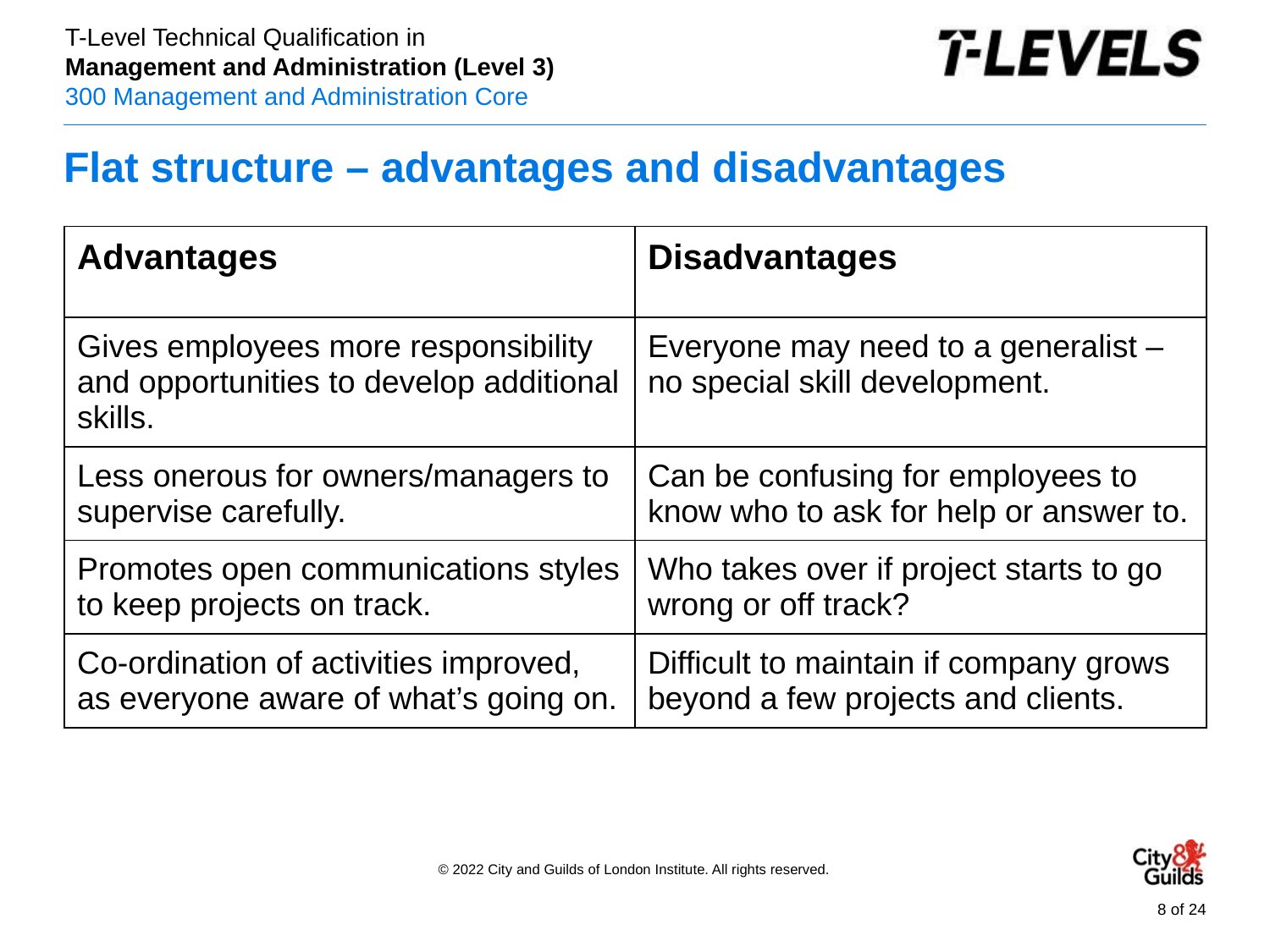

# Flat structure – advantages and disadvantages
| Advantages | Disadvantages |
| --- | --- |
| Gives employees more responsibility and opportunities to develop additional skills. | Everyone may need to a generalist – no special skill development. |
| Less onerous for owners/managers to supervise carefully. | Can be confusing for employees to know who to ask for help or answer to. |
| Promotes open communications styles to keep projects on track. | Who takes over if project starts to go wrong or off track? |
| Co-ordination of activities improved, as everyone aware of what’s going on. | Difficult to maintain if company grows beyond a few projects and clients. |